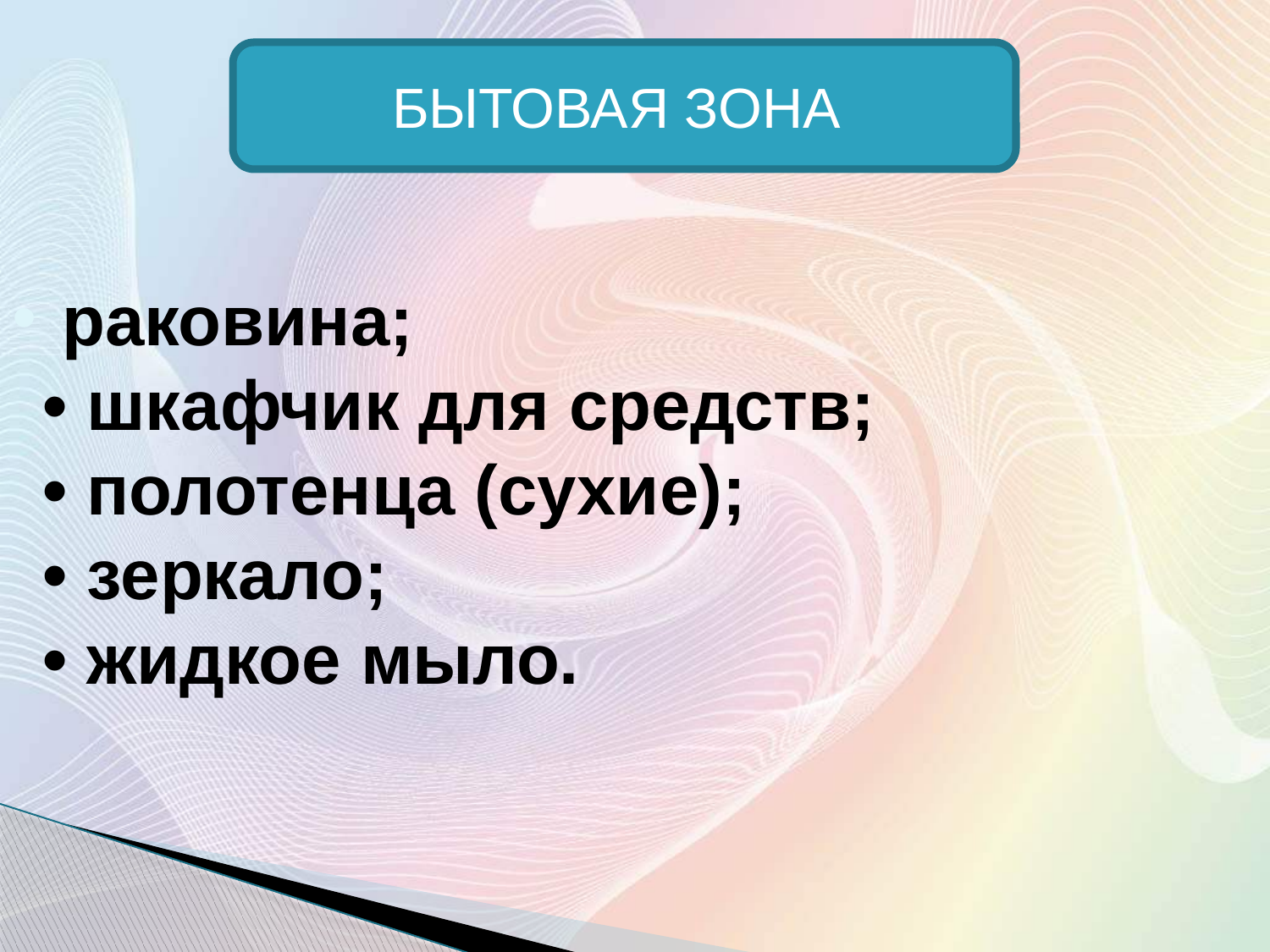

БЫТОВАЯ ЗОНА
# раковина; • шкафчик для средств; • полотенца (сухие); • зеркало; • жидкое мыло.